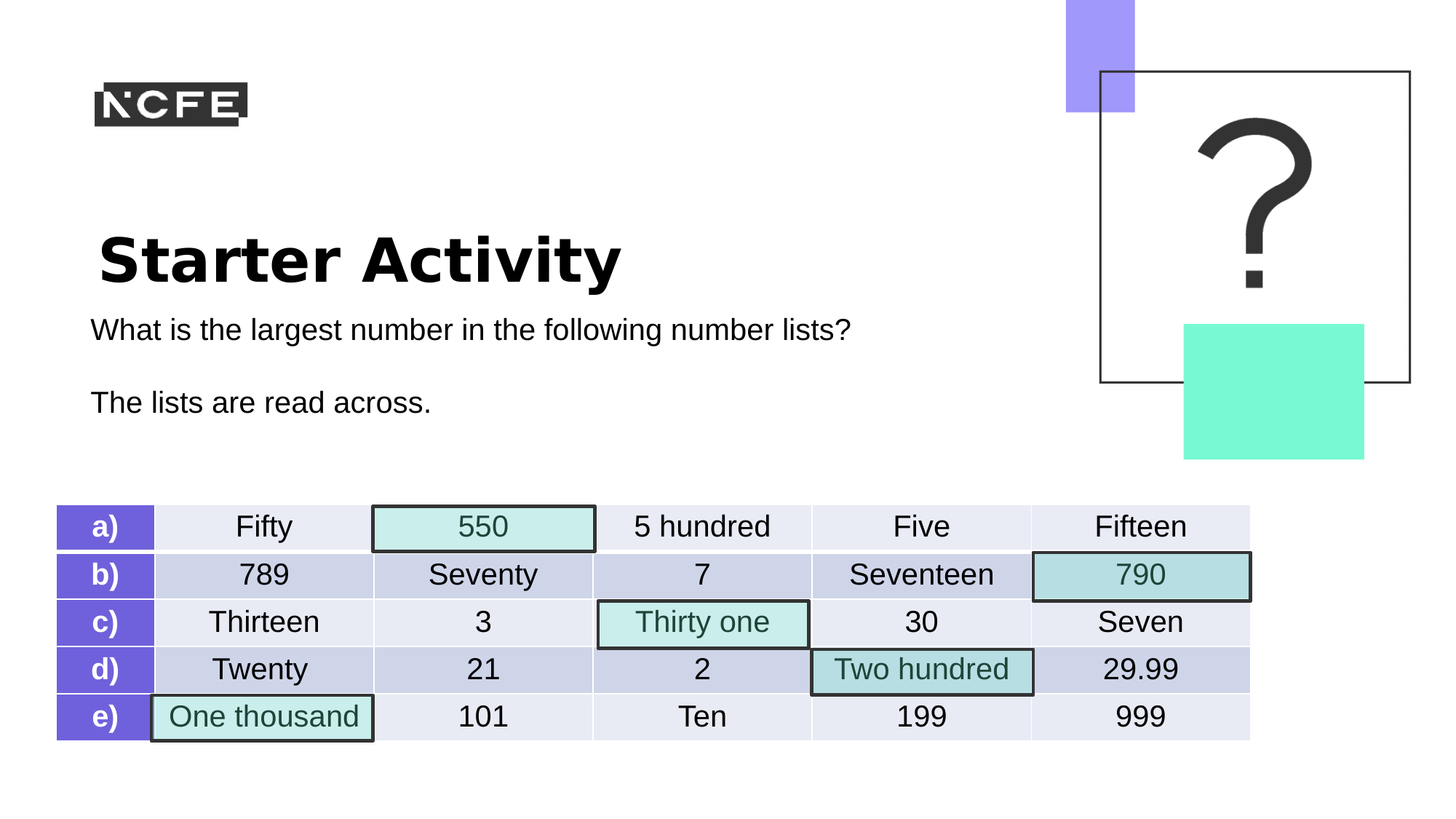

What is the largest number in the following number lists?

The lists are read across.

| a) | Fifty | 550 | 5 hundred | Five | Fifteen |
| --- | --- | --- | --- | --- | --- |
| b) | 789 | Seventy | 7 | Seventeen | 790 |
| c) | Thirteen | 3 | Thirty one | 30 | Seven |
| d) | Twenty | 21 | 2 | Two hundred | 29.99 |
| e) | One thousand | 101 | Ten | 199 | 999 |